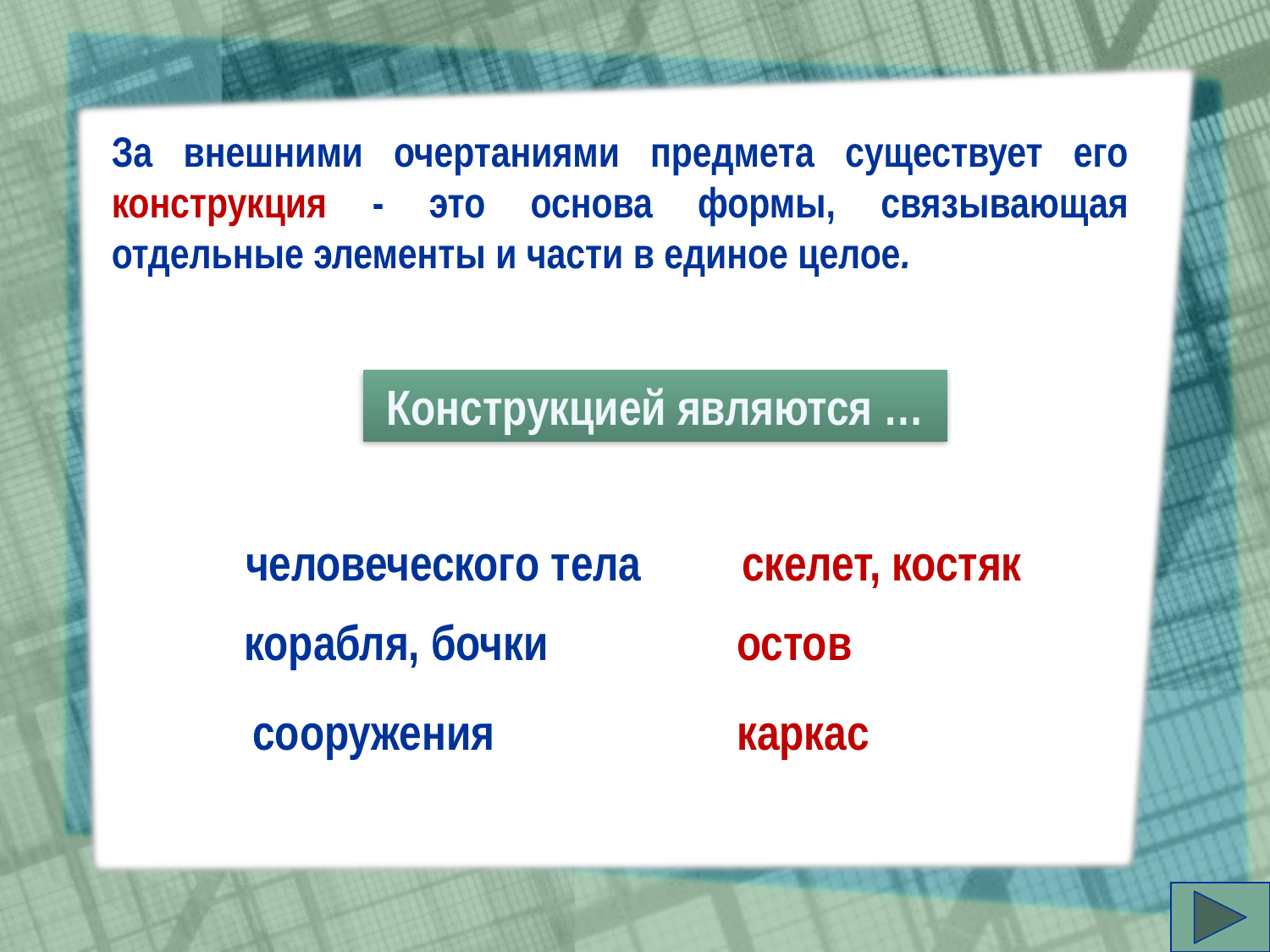

За внешними очертаниями предмета существует его конструкция - это основа формы, связывающая отдельные элементы и части в единое целое.
Конструкцией являются …
человеческого тела
скелет, костяк
корабля, бочки
остов
сооружения
каркас